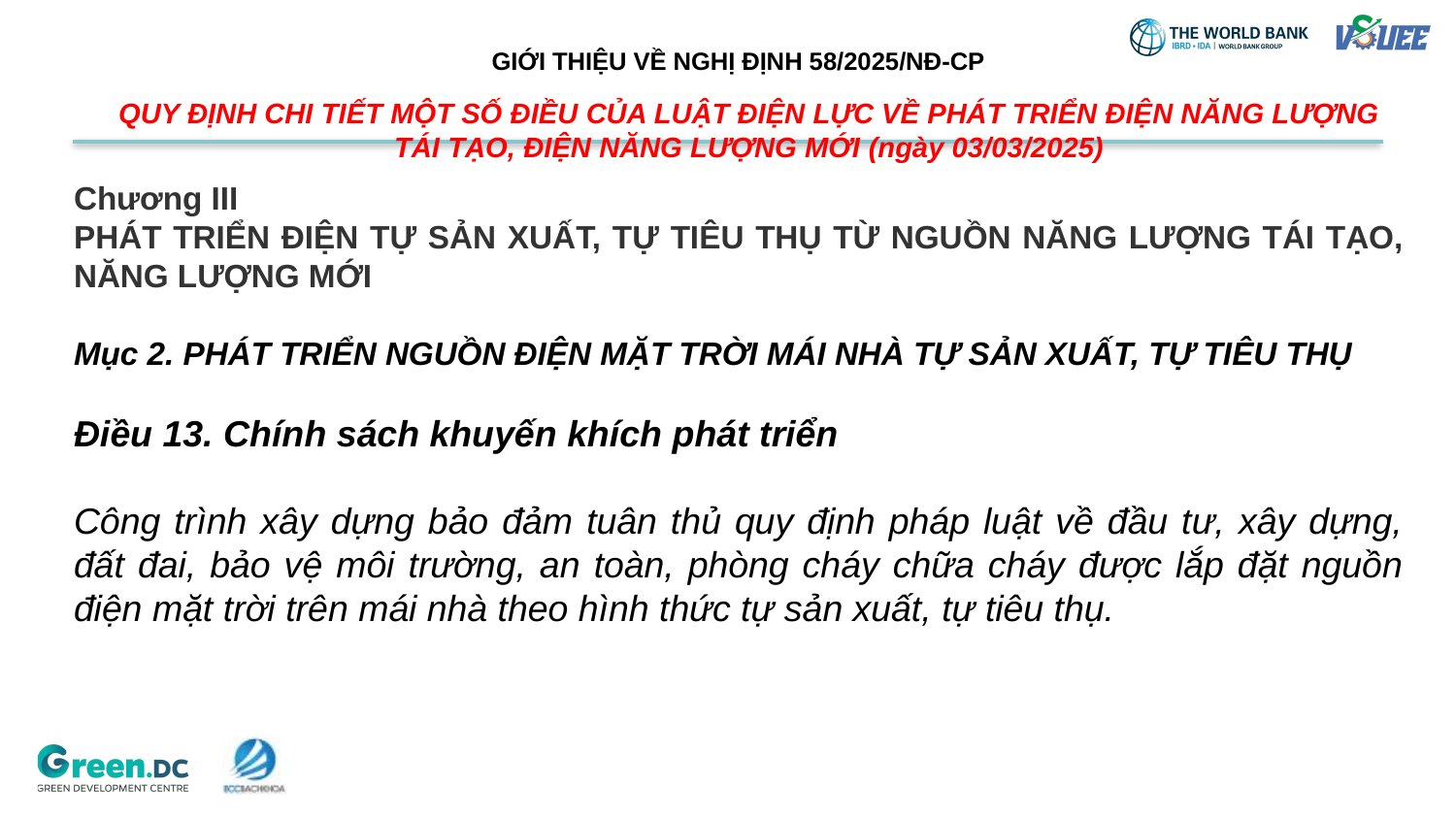

# GIỚI THIỆU VỀ NGHỊ ĐỊNH 58/2025/NĐ-CP
QUY ĐỊNH CHI TIẾT MỘT SỐ ĐIỀU CỦA LUẬT ĐIỆN LỰC VỀ PHÁT TRIỂN ĐIỆN NĂNG LƯỢNG TÁI TẠO, ĐIỆN NĂNG LƯỢNG MỚI (ngày 03/03/2025)
Chương III
PHÁT TRIỂN ĐIỆN TỰ SẢN XUẤT, TỰ TIÊU THỤ TỪ NGUỒN NĂNG LƯỢNG TÁI TẠO, NĂNG LƯỢNG MỚI

Mục 2. PHÁT TRIỂN NGUỒN ĐIỆN MẶT TRỜI MÁI NHÀ TỰ SẢN XUẤT, TỰ TIÊU THỤ

Điều 13. Chính sách khuyến khích phát triển

Công trình xây dựng bảo đảm tuân thủ quy định pháp luật về đầu tư, xây dựng, đất đai, bảo vệ môi trường, an toàn, phòng cháy chữa cháy được lắp đặt nguồn điện mặt trời trên mái nhà theo hình thức tự sản xuất, tự tiêu thụ.